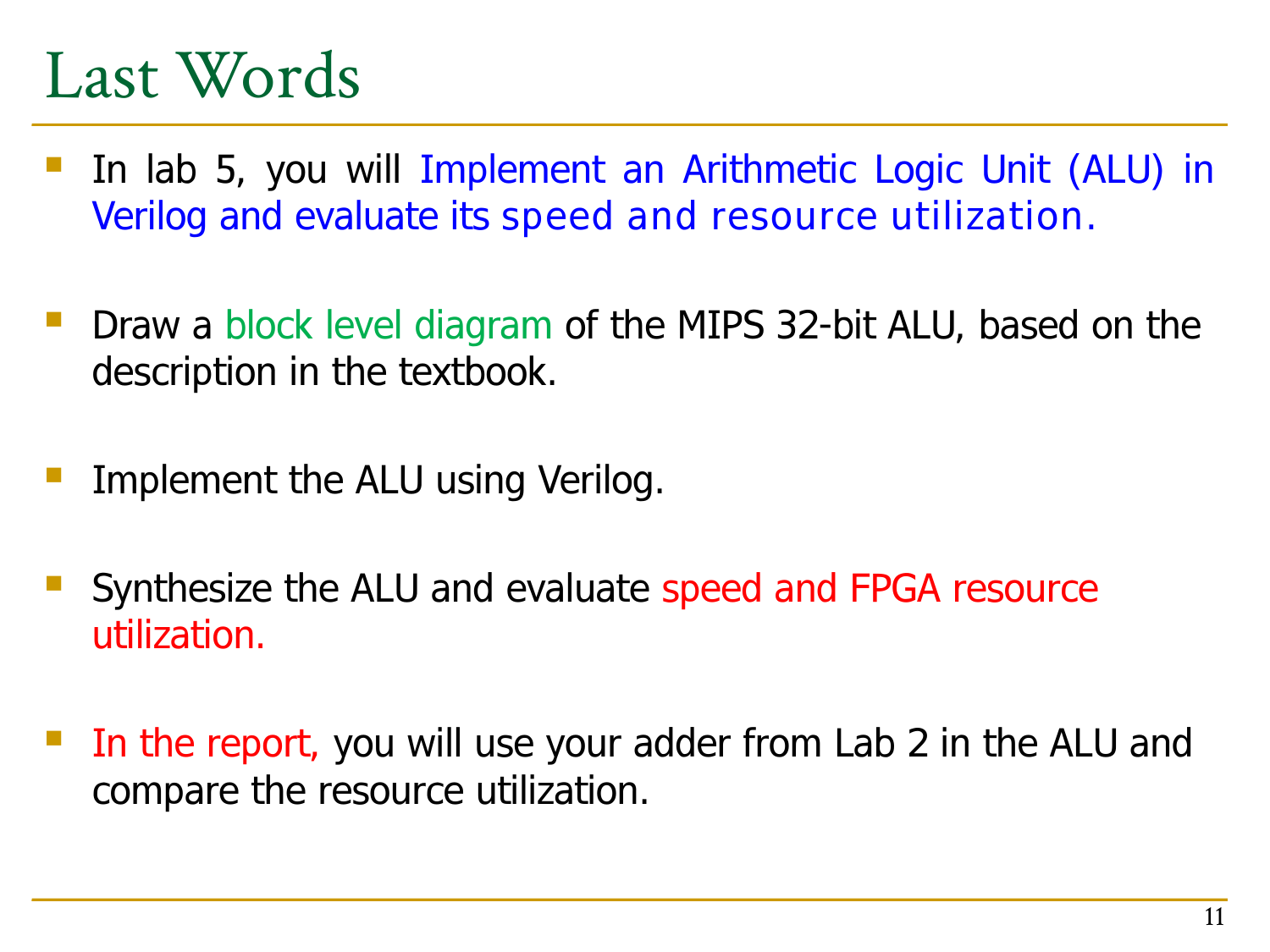

# Last Words
In lab 5, you will Implement an Arithmetic Logic Unit (ALU) in Verilog and evaluate its speed and resource utilization.

Draw a block level diagram of the MIPS 32-bit ALU, based on the description in the textbook.

Implement the ALU using Verilog.

Synthesize the ALU and evaluate speed and FPGA resource utilization.

In the report, you will use your adder from Lab 2 in the ALU and compare the resource utilization.

11